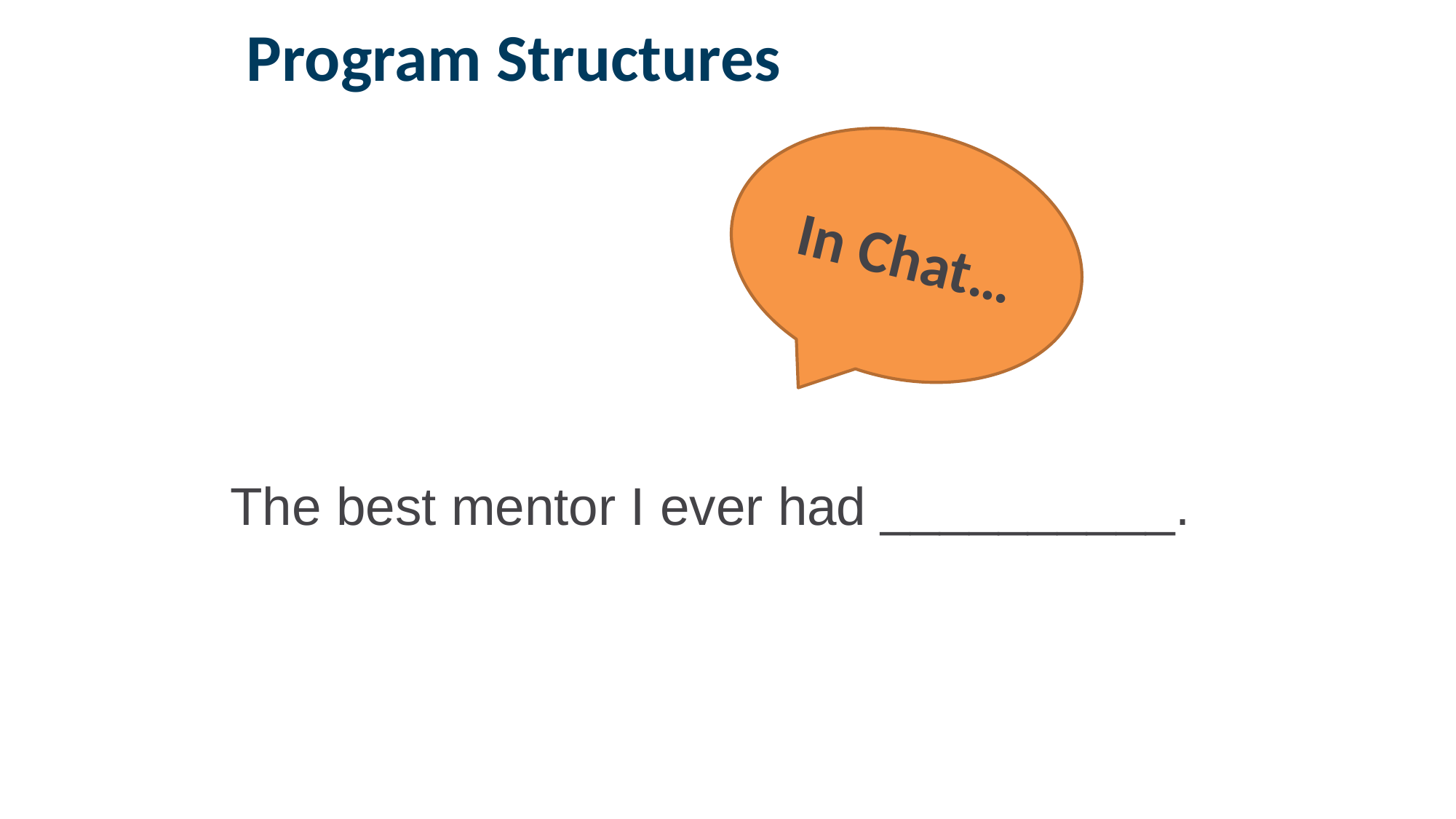

Program Structures
In Chat…
The best mentor I ever had __________.